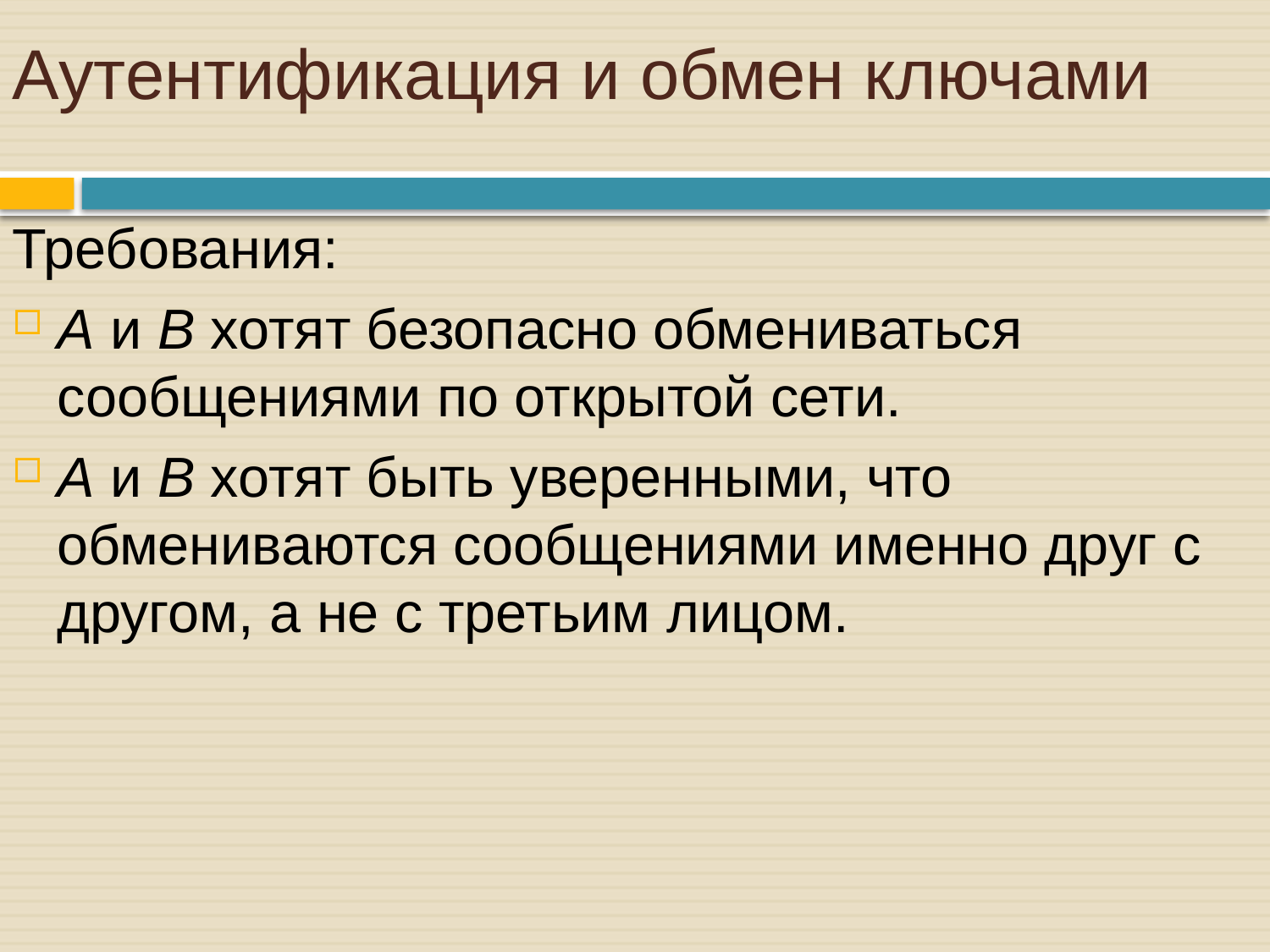

# Аутентификация и обмен ключами
Требования:
A и B хотят безопасно обмениваться сообщениями по открытой сети.
A и B хотят быть уверенными, что обмениваются сообщениями именно друг с другом, а не с третьим лицом.